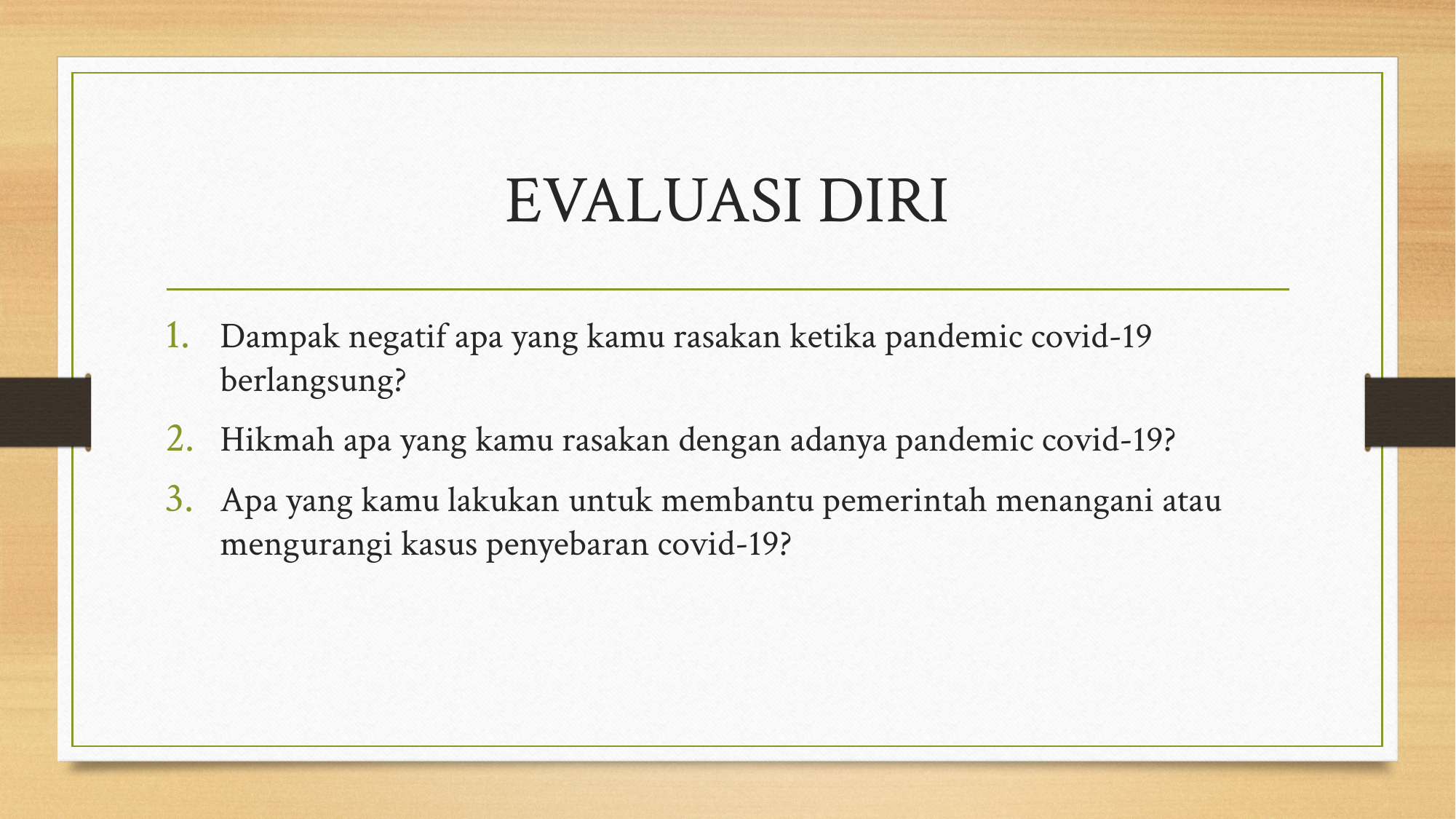

# EVALUASI DIRI
Dampak negatif apa yang kamu rasakan ketika pandemic covid-19 berlangsung?
Hikmah apa yang kamu rasakan dengan adanya pandemic covid-19?
Apa yang kamu lakukan untuk membantu pemerintah menangani atau mengurangi kasus penyebaran covid-19?